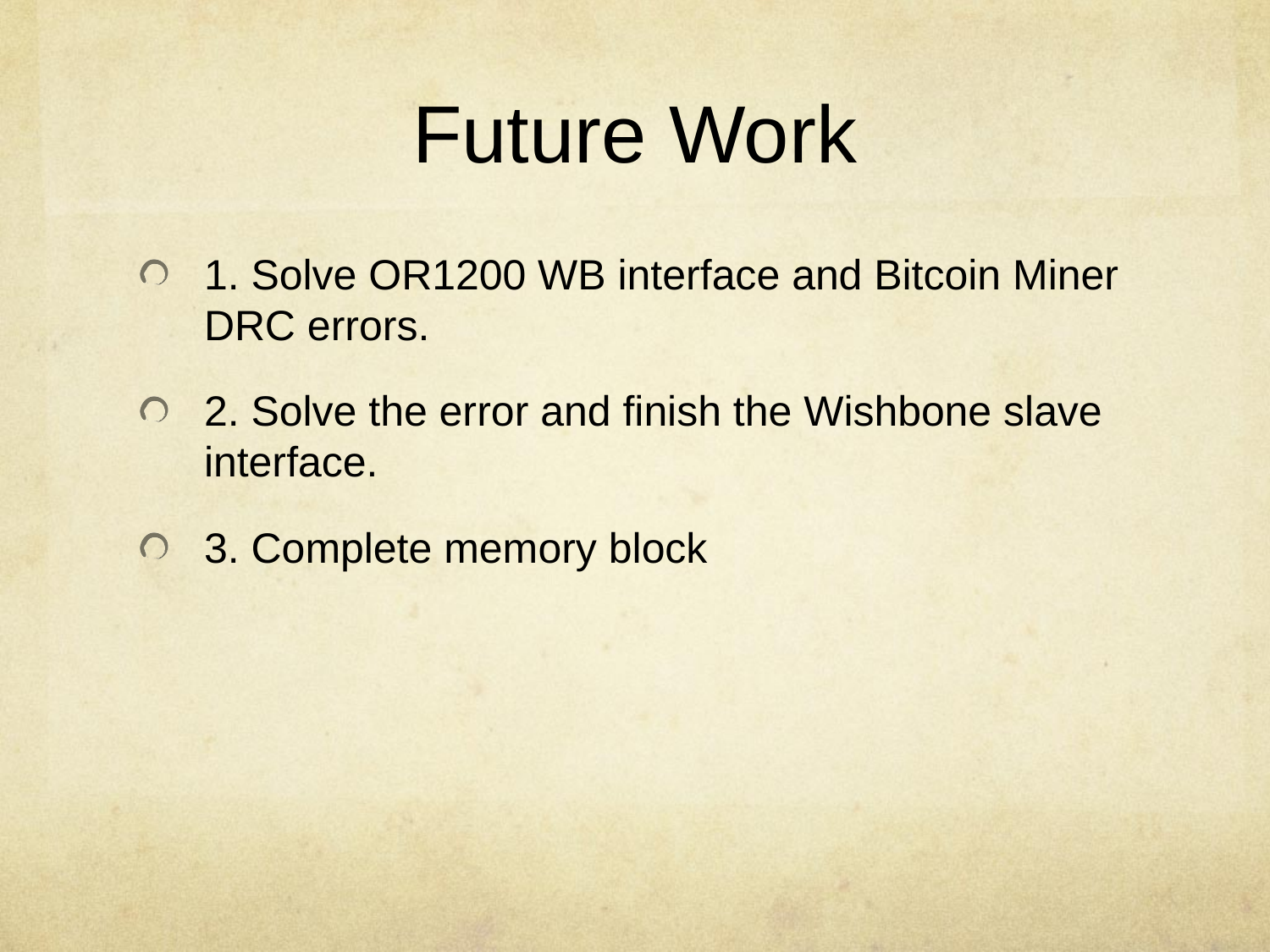

# Future Work
1. Solve OR1200 WB interface and Bitcoin Miner DRC errors.
2. Solve the error and finish the Wishbone slave interface.
3. Complete memory block